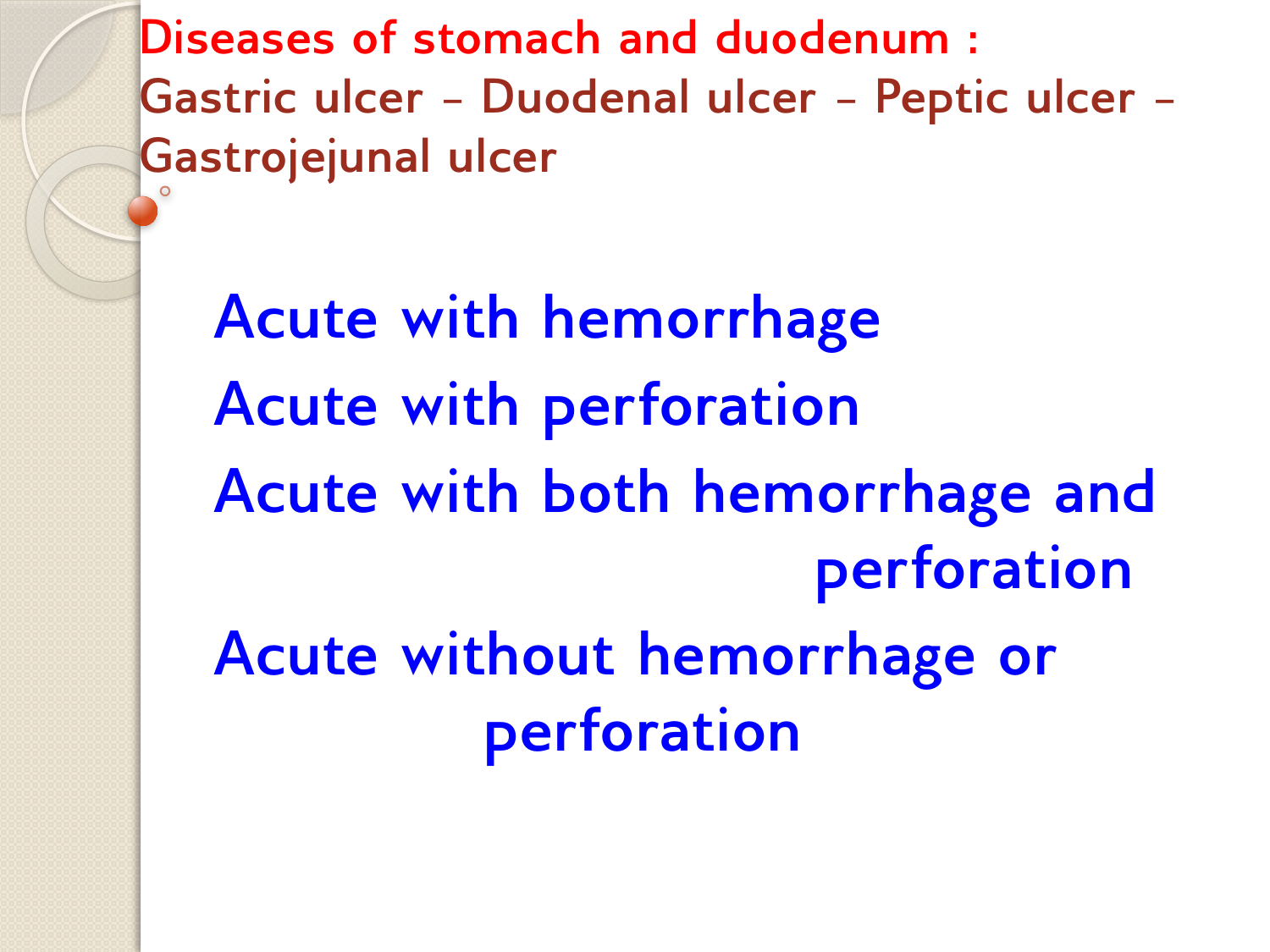

# Diseases of stomach and duodenum : Gastric ulcer – Duodenal ulcer – Peptic ulcer – Gastrojejunal ulcer
Acute with hemorrhage
Acute with perforation
Acute with both hemorrhage and                                 perforation
Acute without hemorrhage or                     perforation